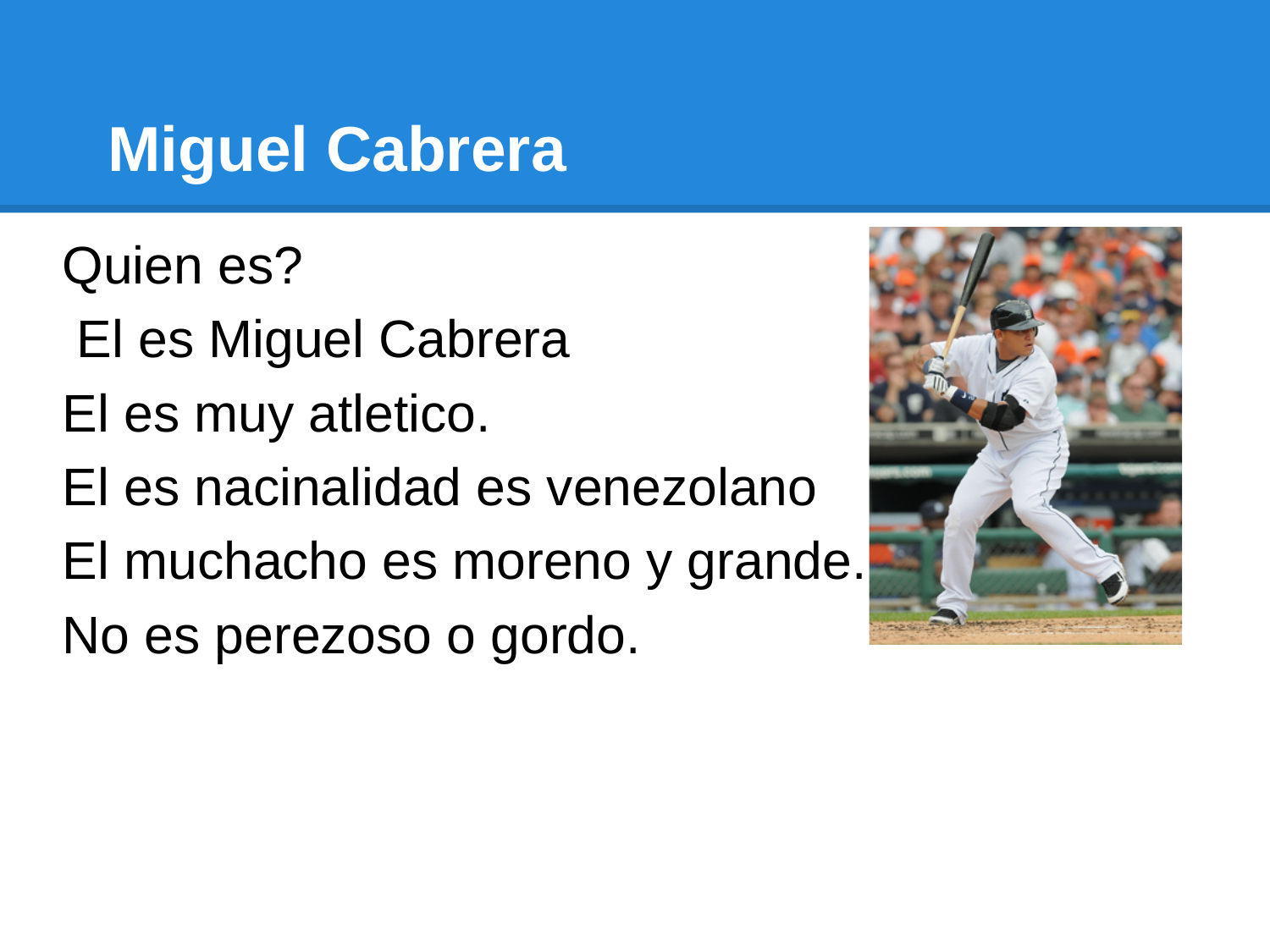

# Miguel Cabrera
Quien es?
 El es Miguel Cabrera
El es muy atletico.
El es nacinalidad es venezolano
El muchacho es moreno y grande.
No es perezoso o gordo.